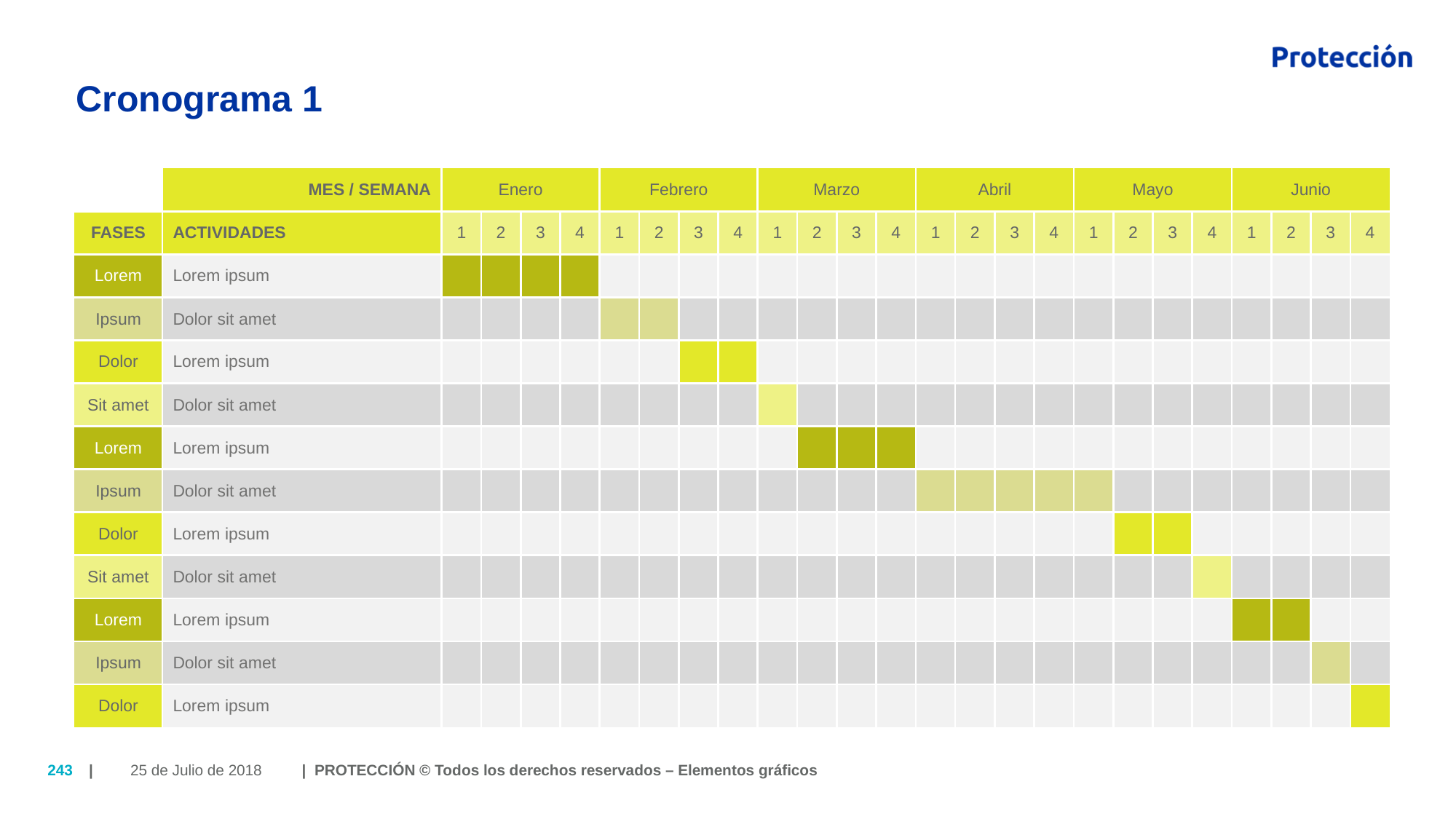

# Cronograma 1
|  | MES / SEMANA | Enero |  |  |  | Febrero |  |  |  | Marzo |  |  |  | Abril |  |  |  | Mayo |  |  |  | Junio |  |  |  |
| --- | --- | --- | --- | --- | --- | --- | --- | --- | --- | --- | --- | --- | --- | --- | --- | --- | --- | --- | --- | --- | --- | --- | --- | --- | --- |
| FASES | ACTIVIDADES | 1 | 2 | 3 | 4 | 1 | 2 | 3 | 4 | 1 | 2 | 3 | 4 | 1 | 2 | 3 | 4 | 1 | 2 | 3 | 4 | 1 | 2 | 3 | 4 |
| Lorem | Lorem ipsum |  |  |  |  |  |  |  |  |  |  |  |  |  |  |  |  |  |  |  |  |  |  |  |  |
| Ipsum | Dolor sit amet |  |  |  |  |  |  |  |  |  |  |  |  |  |  |  |  |  |  |  |  |  |  |  |  |
| Dolor | Lorem ipsum |  |  |  |  |  |  |  |  |  |  |  |  |  |  |  |  |  |  |  |  |  |  |  |  |
| Sit amet | Dolor sit amet |  |  |  |  |  |  |  |  |  |  |  |  |  |  |  |  |  |  |  |  |  |  |  |  |
| Lorem | Lorem ipsum |  |  |  |  |  |  |  |  |  |  |  |  |  |  |  |  |  |  |  |  |  |  |  |  |
| Ipsum | Dolor sit amet |  |  |  |  |  |  |  |  |  |  |  |  |  |  |  |  |  |  |  |  |  |  |  |  |
| Dolor | Lorem ipsum |  |  |  |  |  |  |  |  |  |  |  |  |  |  |  |  |  |  |  |  |  |  |  |  |
| Sit amet | Dolor sit amet |  |  |  |  |  |  |  |  |  |  |  |  |  |  |  |  |  |  |  |  |  |  |  |  |
| Lorem | Lorem ipsum |  |  |  |  |  |  |  |  |  |  |  |  |  |  |  |  |  |  |  |  |  |  |  |  |
| Ipsum | Dolor sit amet |  |  |  |  |  |  |  |  |  |  |  |  |  |  |  |  |  |  |  |  |  |  |  |  |
| Dolor | Lorem ipsum |  |  |  |  |  |  |  |  |  |  |  |  |  |  |  |  |  |  |  |  |  |  |  |  |
25 de Julio de 2018
243
|                                                  |  PROTECCIÓN © Todos los derechos reservados – Elementos gráficos